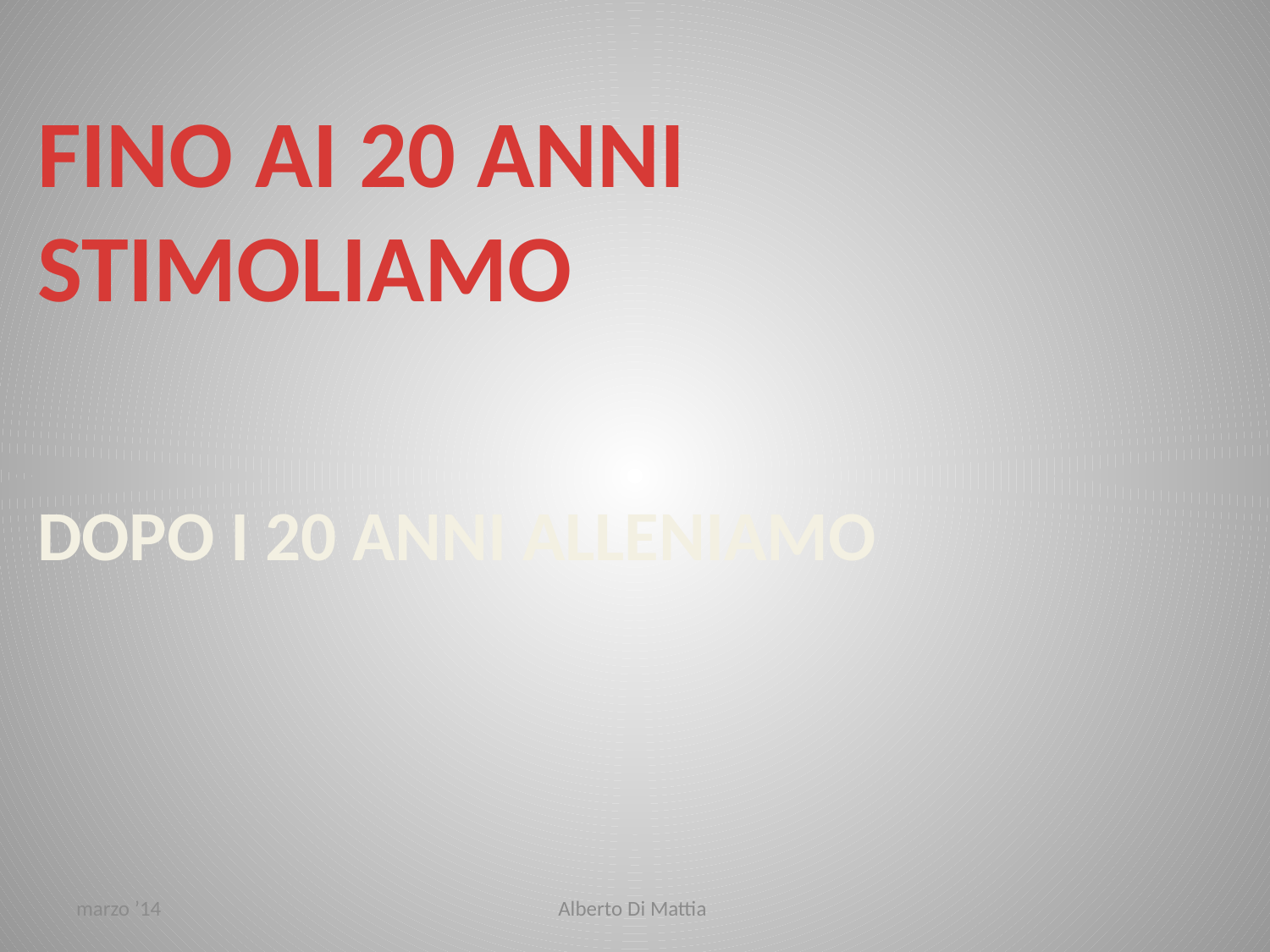

FINO AI 20 ANNI STIMOLIAMO

DOPO I 20 ANNI ALLENIAMO
marzo ’14
Alberto Di Mattia